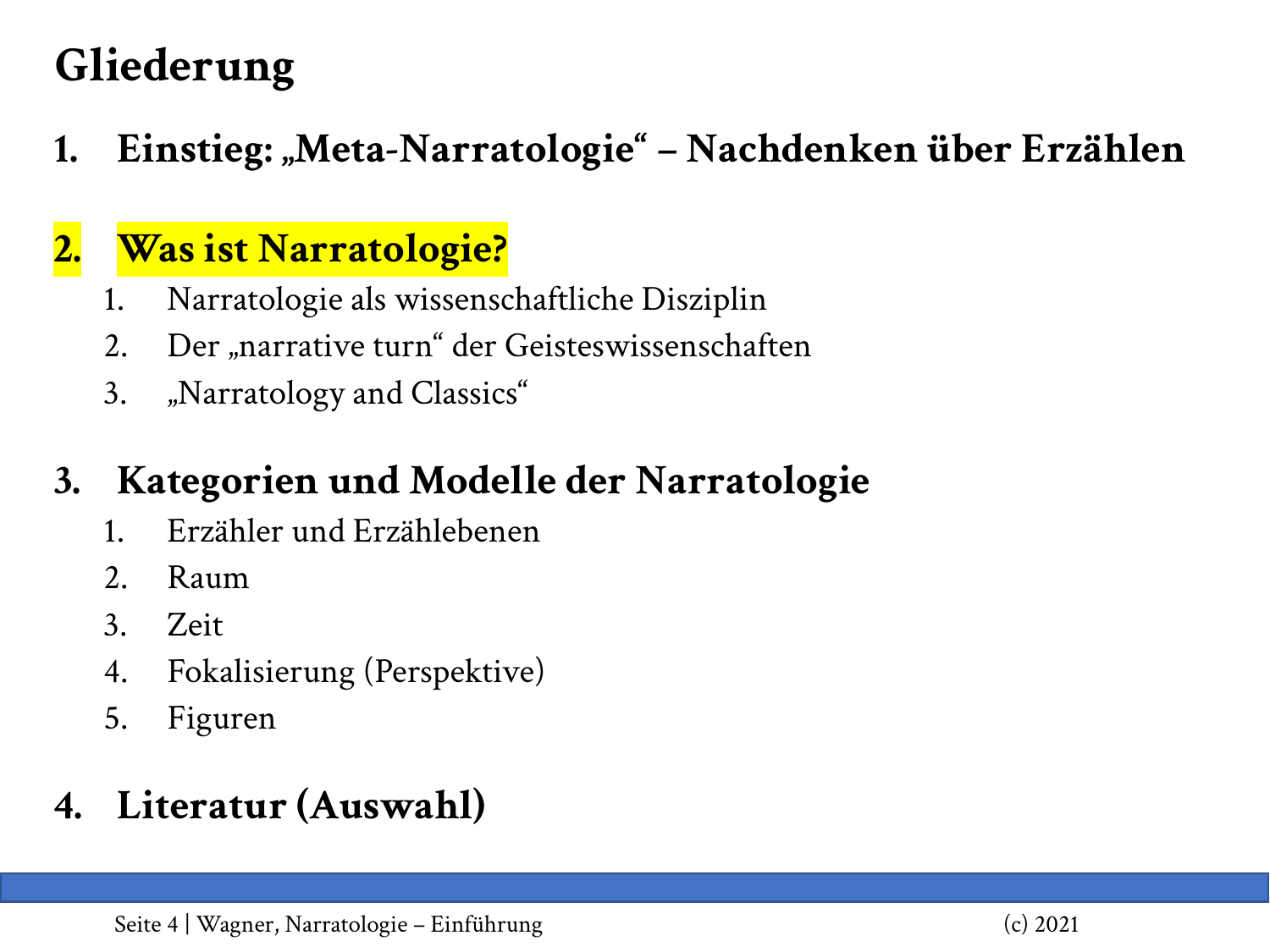

# Gliederung
Einstieg: „Meta-Narratologie“ – Nachdenken über Erzählen

Was ist Narratologie?
Narratologie als wissenschaftliche Disziplin
Der „narrative turn“ der Geisteswissenschaften
„Narratology and Classics“

Kategorien und Modelle der Narratologie
Erzähler und Erzählebenen
Raum
Zeit
Fokalisierung (Perspektive)
Figuren

Literatur (Auswahl)

Seite 4 | Wagner, Narratologie – Einführung		            		(c) 2021